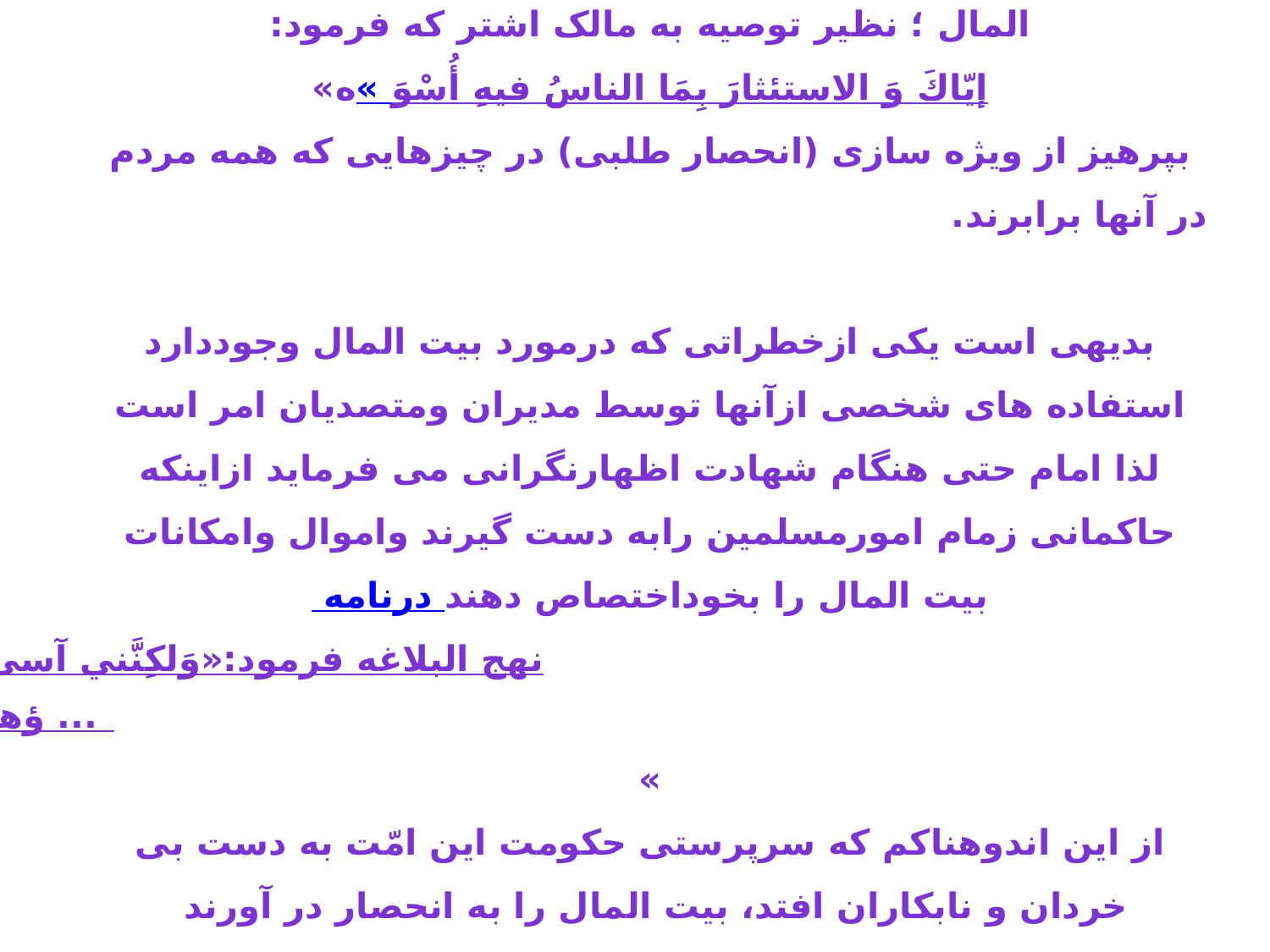

# 2)سفارش به دوری ازویژه سازی و اختصاص به خوددادن بیت المال ؛ نظیر توصیه به مالک اشتر که فرمود: « إيّاكَ وَ الاستئثارَ بِمَا الناسُ فيهِ أُسْوَه» بپرهيز از ويژه سازى (انحصار طلبى) در چيزهايى كه همه مردم در آنها برابرند.                                                                                                                                                            بدیهی است یکی ازخطراتی که درمورد بیت المال وجوددارد استفاده های شخصی ازآنها توسط مدیران ومتصدیان امر است لذا امام حتی هنگام شهادت اظهارنگرانی می فرماید ازاینکه حاکمانی زمام امورمسلمین رابه دست گیرند واموال وامکانات بیت المال را بخوداختصاص دهند درنامه 62 نهج البلاغه فرمود:«وَلكِنَّني آسى أنْ يَلِيَ أمْرَ هذِهِ الْأُمَّةِ سُفَهاؤها وَ فُجّارُها فَيَتَّخِذُوا مالَ اللّه دُوَلاً ... » از اين اندوهناكم كه سرپرستى حكومت اين امّت به دست بى خردان و نابكاران افتد، بيت المال را به انحصار در آورند